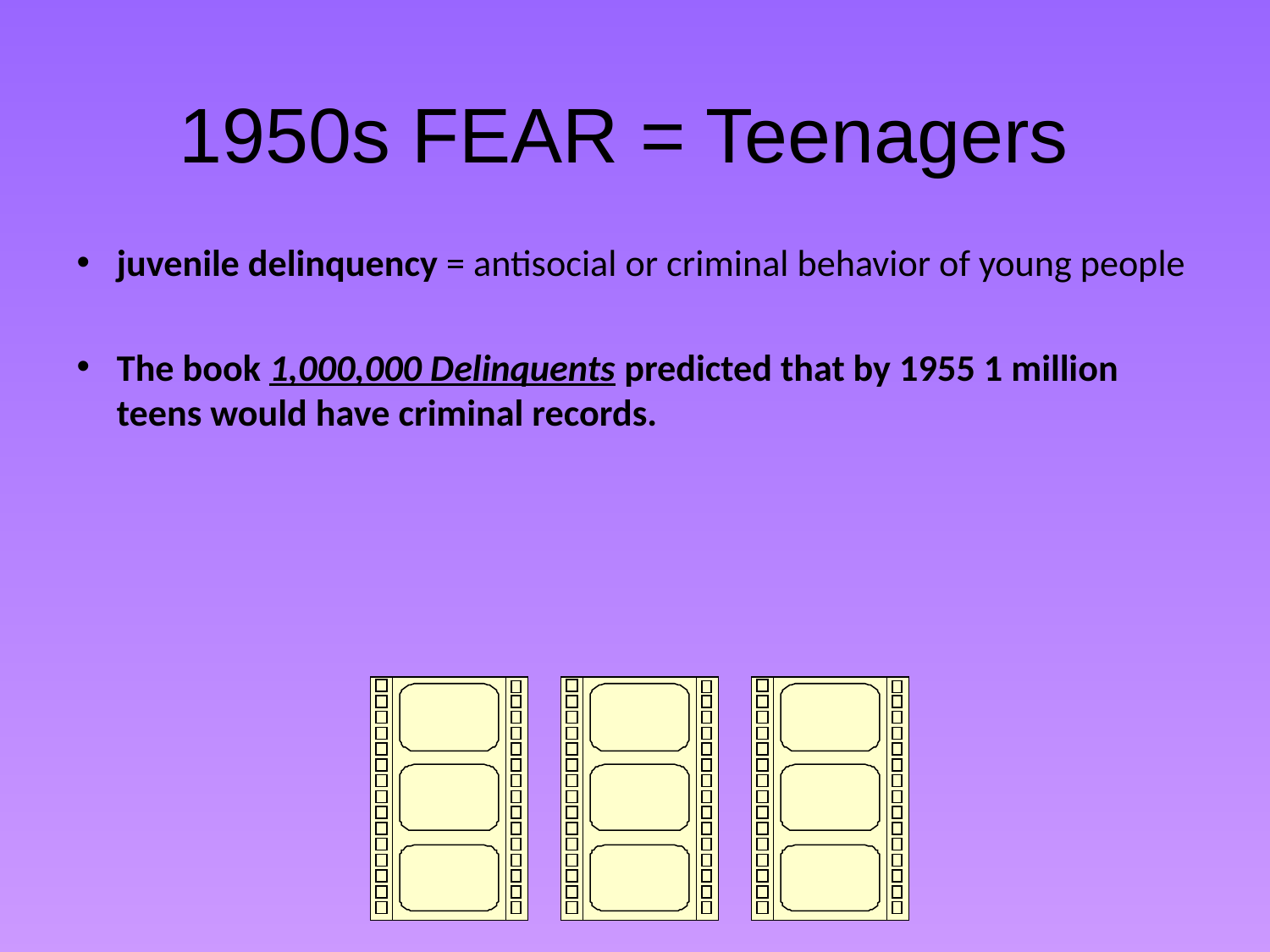

# 1950s FEAR = Teenagers
juvenile delinquency = antisocial or criminal behavior of young people

The book 1,000,000 Delinquents predicted that by 1955 1 million teens would have criminal records.